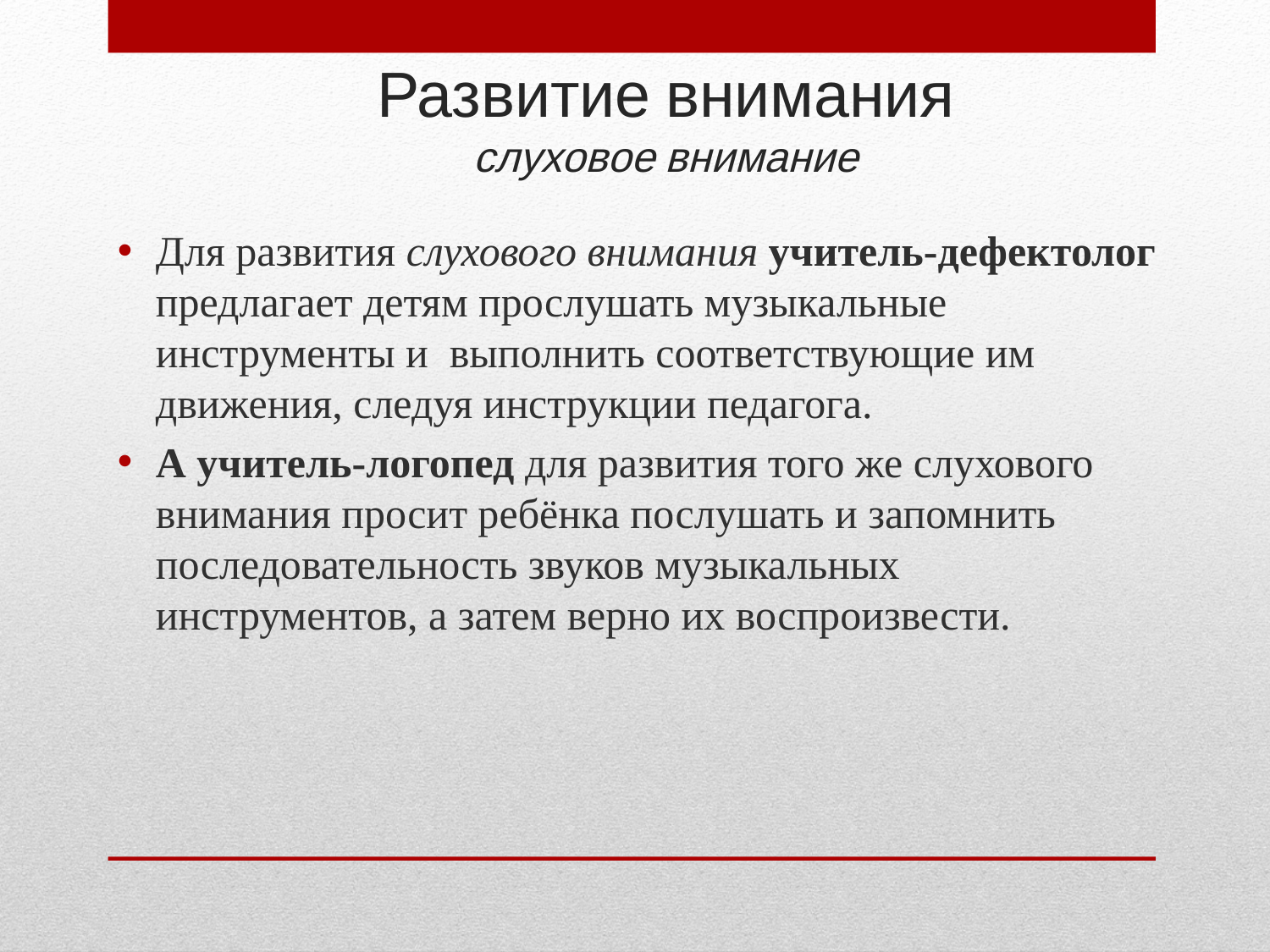

# Развитие внимания слуховое внимание
Для развития слухового внимания учитель-дефектолог предлагает детям прослушать музыкальные инструменты и  выполнить соответствующие им движения, следуя инструкции педагога.
А учитель-логопед для развития того же слухового внимания просит ребёнка послушать и запомнить последовательность звуков музыкальных инструментов, а затем верно их воспроизвести.